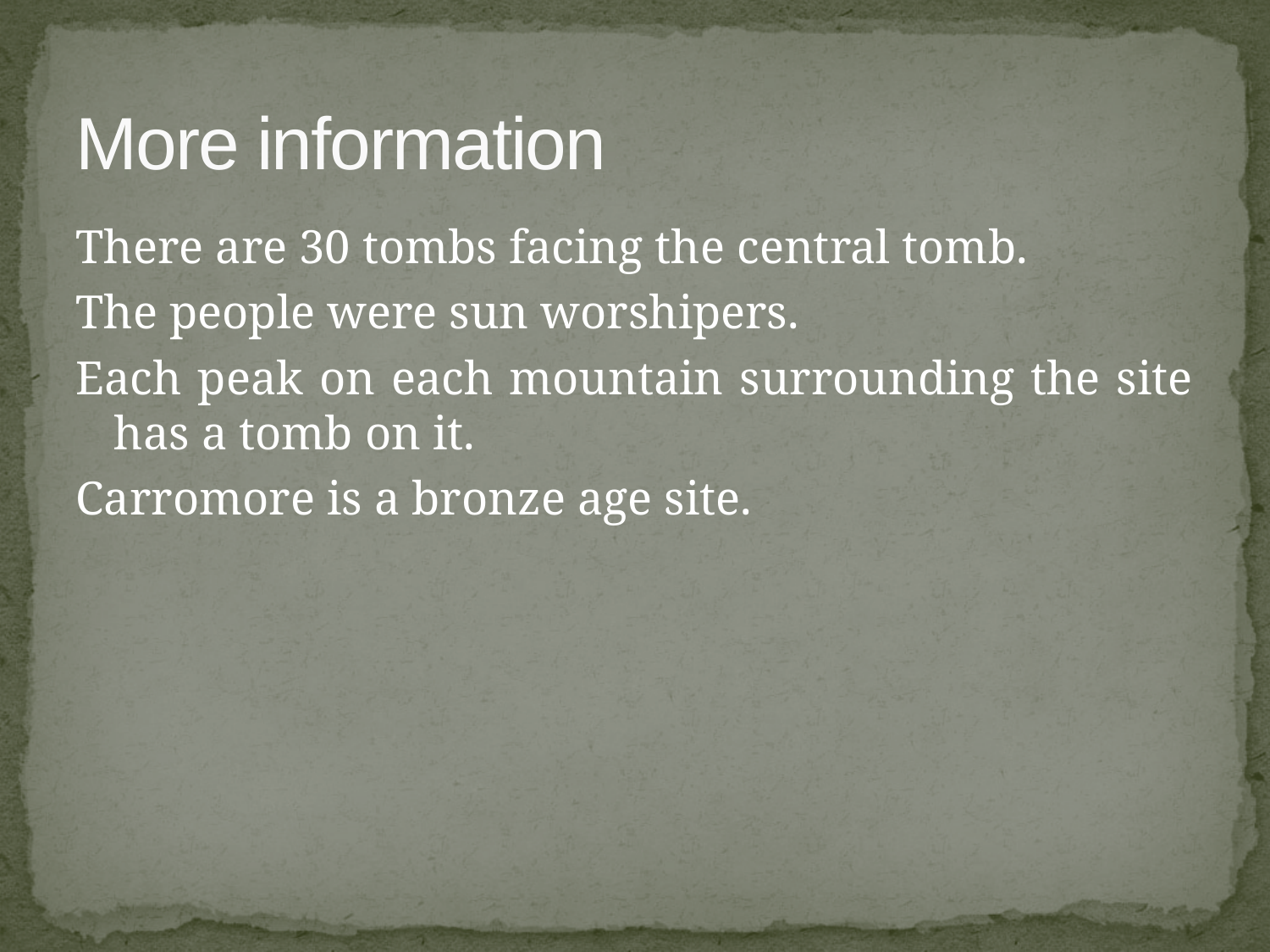

# More information
There are 30 tombs facing the central tomb.
The people were sun worshipers.
Each peak on each mountain surrounding the site has a tomb on it.
Carromore is a bronze age site.